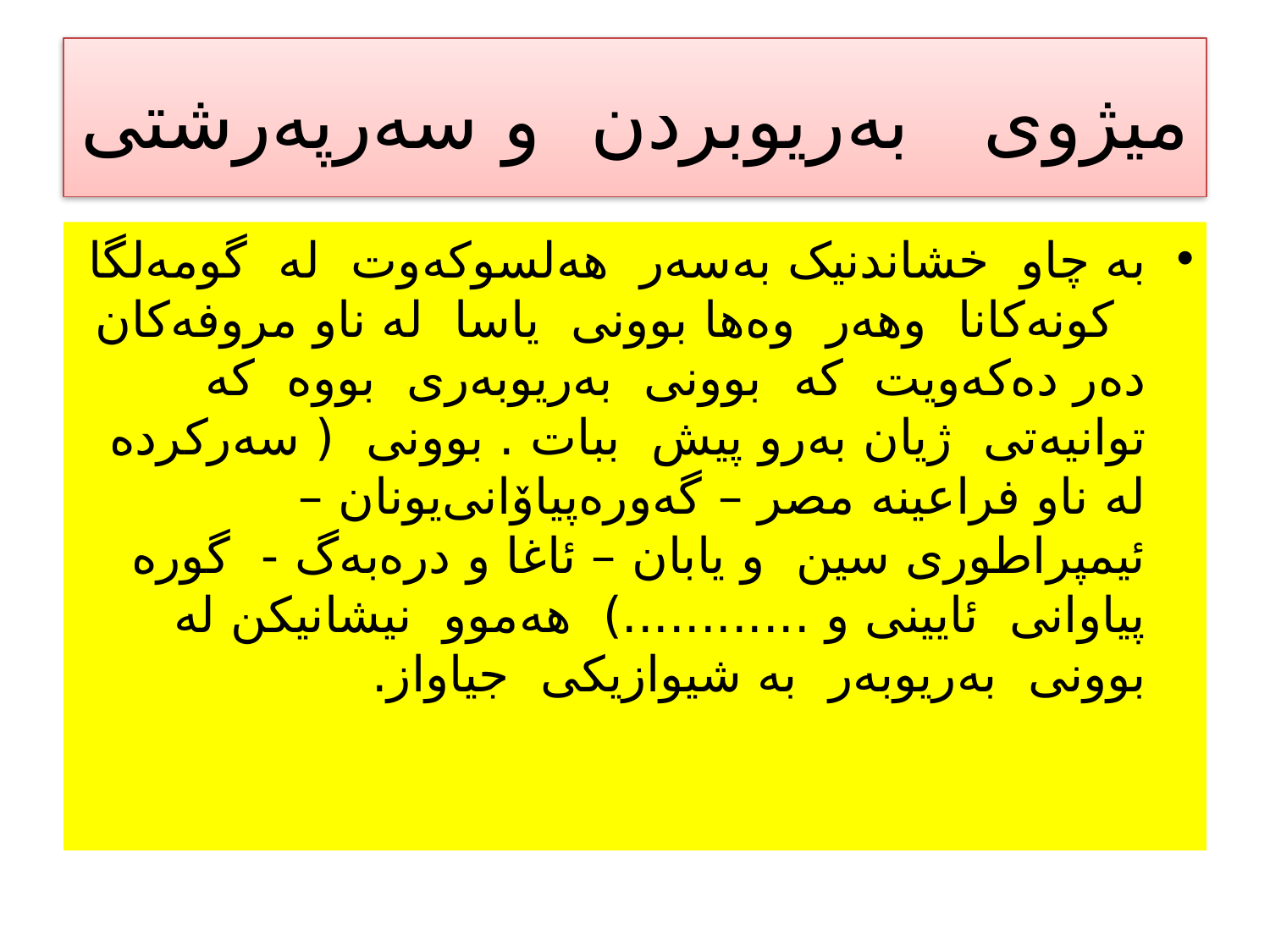

# میژوی   به‌ریوبردن  و سه‌ر‌په‌رشتی
به چاو  خشاندنیک به‌سه‌ر  هه‌لسو‌که‌وت  له  گومه‌لگا   کونه‌کانا  وهه‌ر  وه‌ها بوونی  یاسا  له ناو مروفه‌کان  ده‌ر ده‌که‌ویت  که  بوونی  به‌ریو‌به‌ری  بووه  که توانیه‌تی  ژیان به‌رو پیش  ببات . بوونی  ( سه‌رکرده  له ناو فراعینه مصر – گه‌وره‌پیاۆانی‌یونان – ئیمپراطوری سین  و یابان – ئاغا و دره‌به‌گ -  گوره پیاوانی  ئایینی و ............)  هه‌موو  نیشانیکن له بوونی  به‌ریو‌به‌ر  به شیوازیکی  جیاواز.